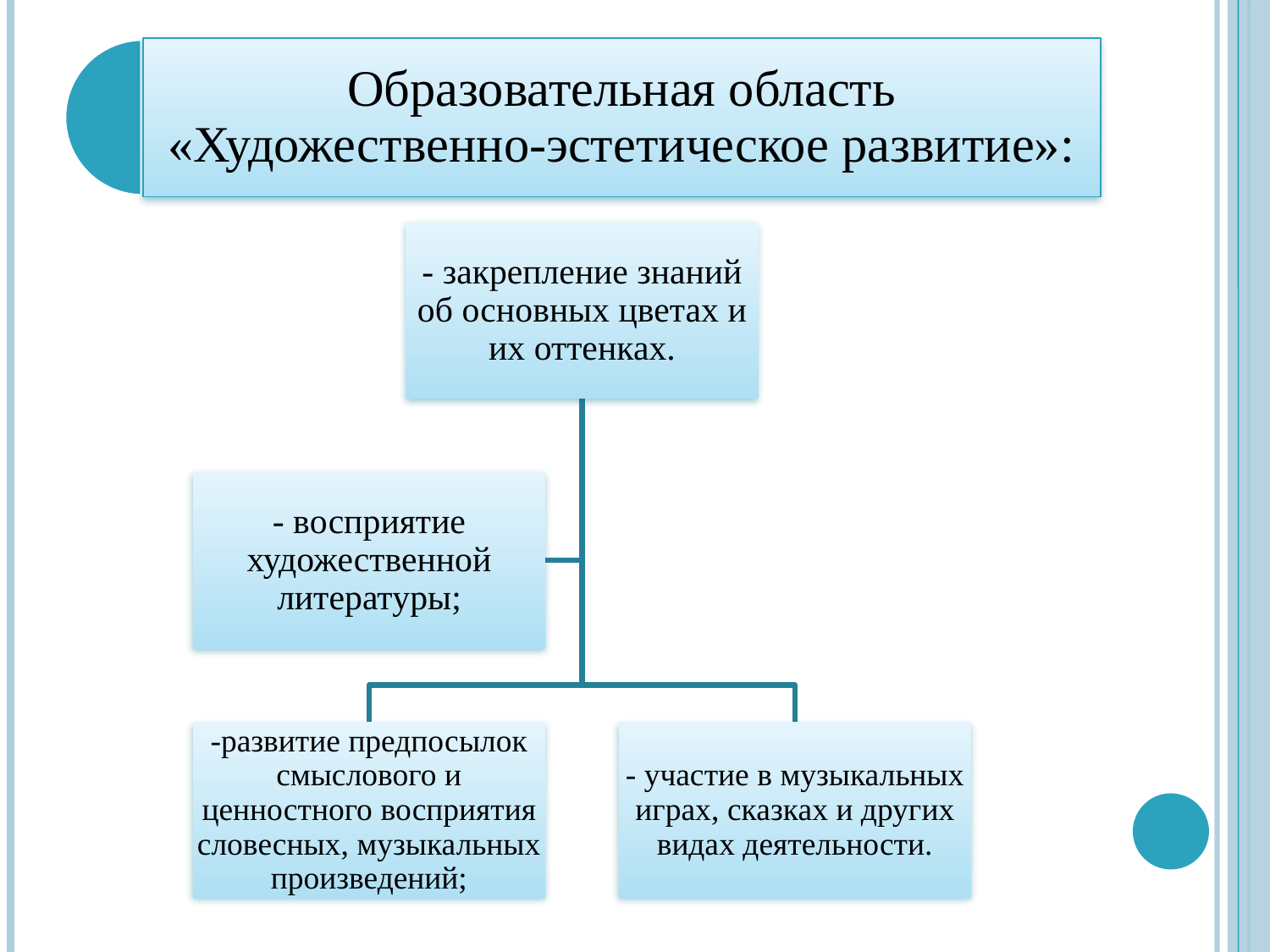

Образовательная область «Художественно-эстетическое развитие»:
- закрепление знаний об основных цветах и их оттенках.
-развитие предпосылок смыслового и ценностного восприятия словесных, музыкальных произведений;
- участие в музыкальных играх, сказках и других видах деятельности.
- восприятие художественной литературы;